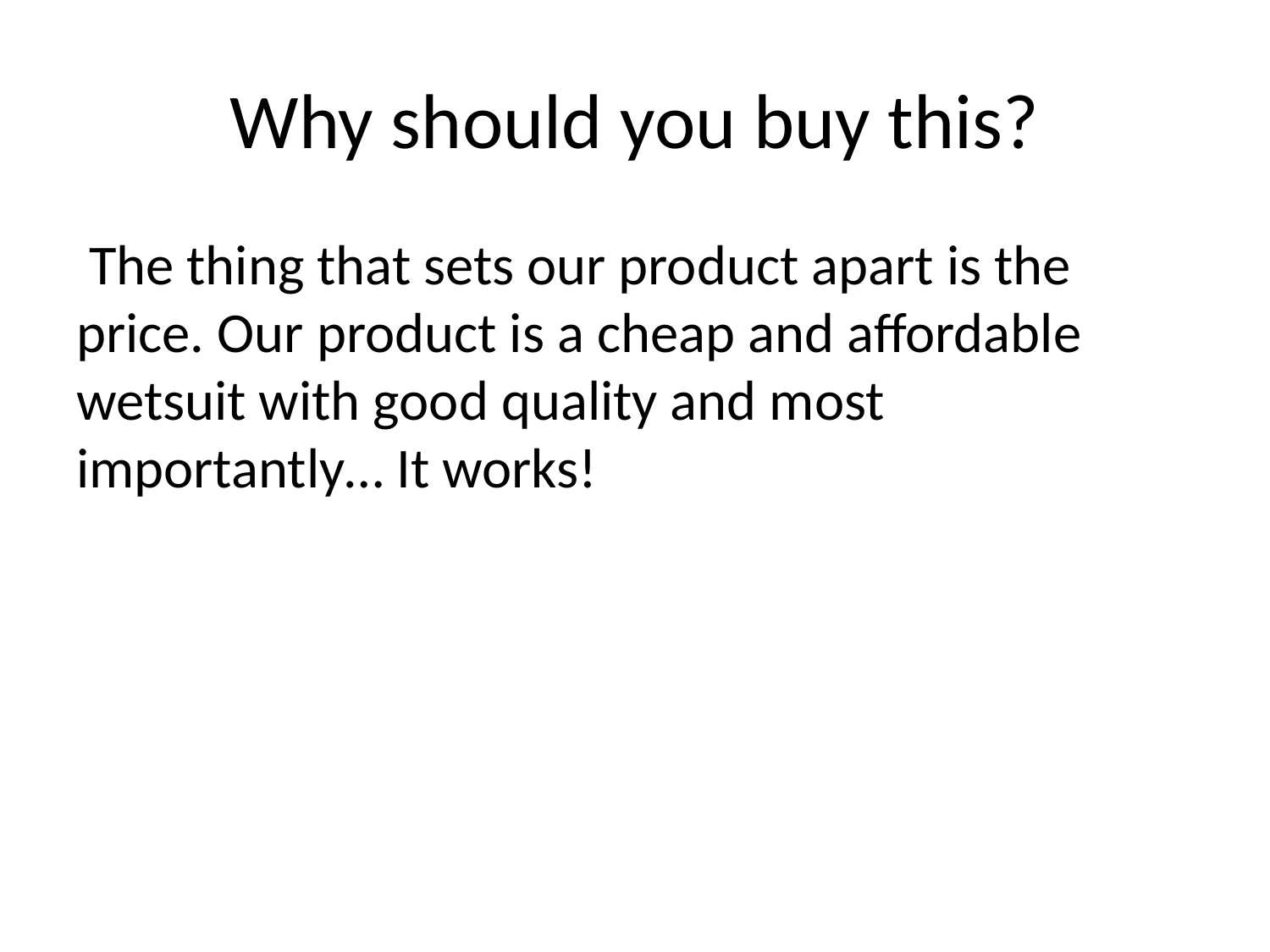

# Why should you buy this?
 The thing that sets our product apart is the price. Our product is a cheap and affordable wetsuit with good quality and most importantly… It works!